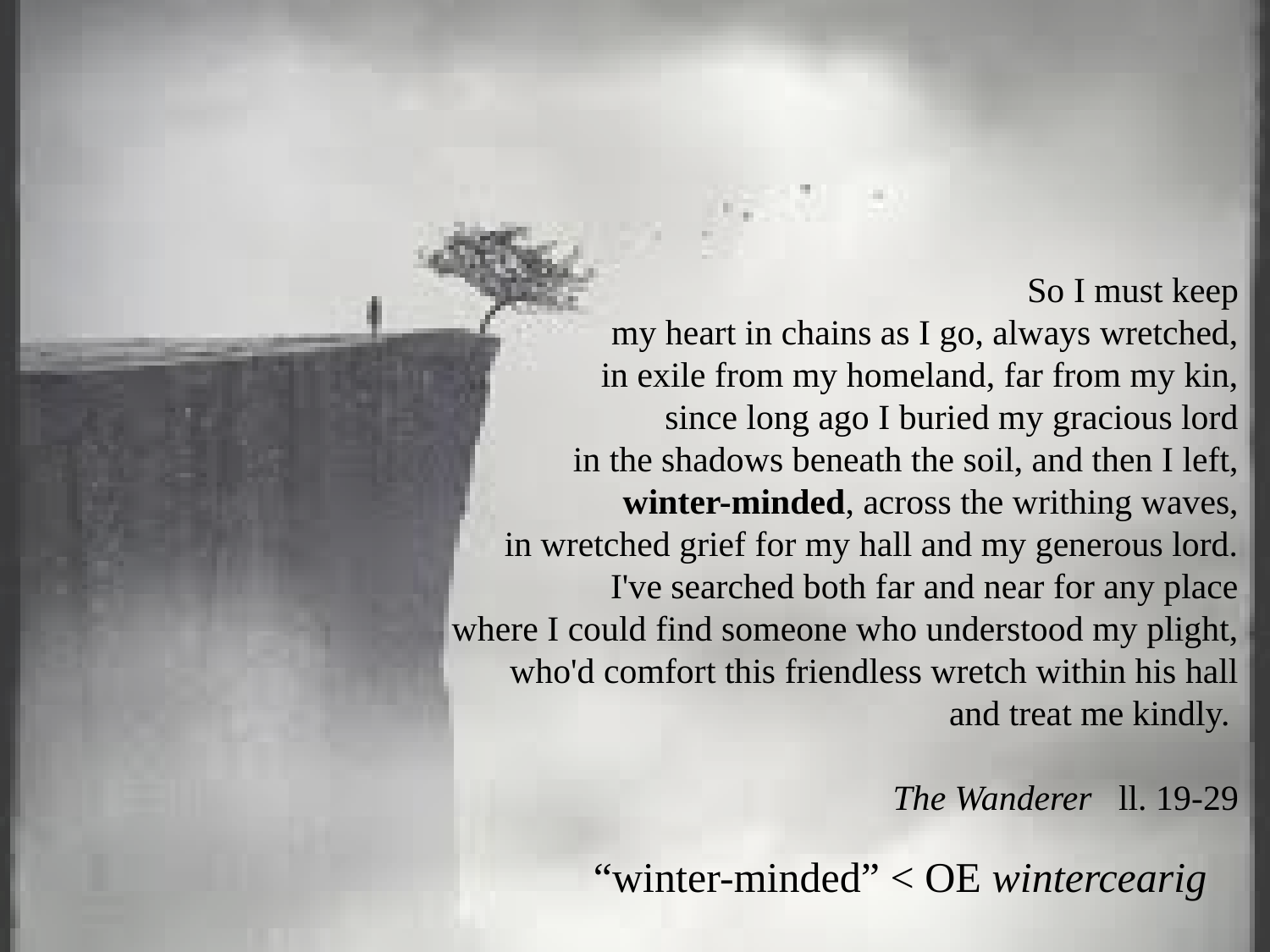

So I must keep
  my heart in chains as I go, always wretched,
  in exile from my homeland, far from my kin,
since long ago I buried my gracious lord
in the shadows beneath the soil, and then I left,
winter-minded, across the writhing waves,
in wretched grief for my hall and my generous lord.
I've searched both far and near for any place
where I could find someone who understood my plight,
who'd comfort this friendless wretch within his hall
and treat me kindly.

The Wanderer   ll. 19-29
“winter-minded” < OE wintercearig